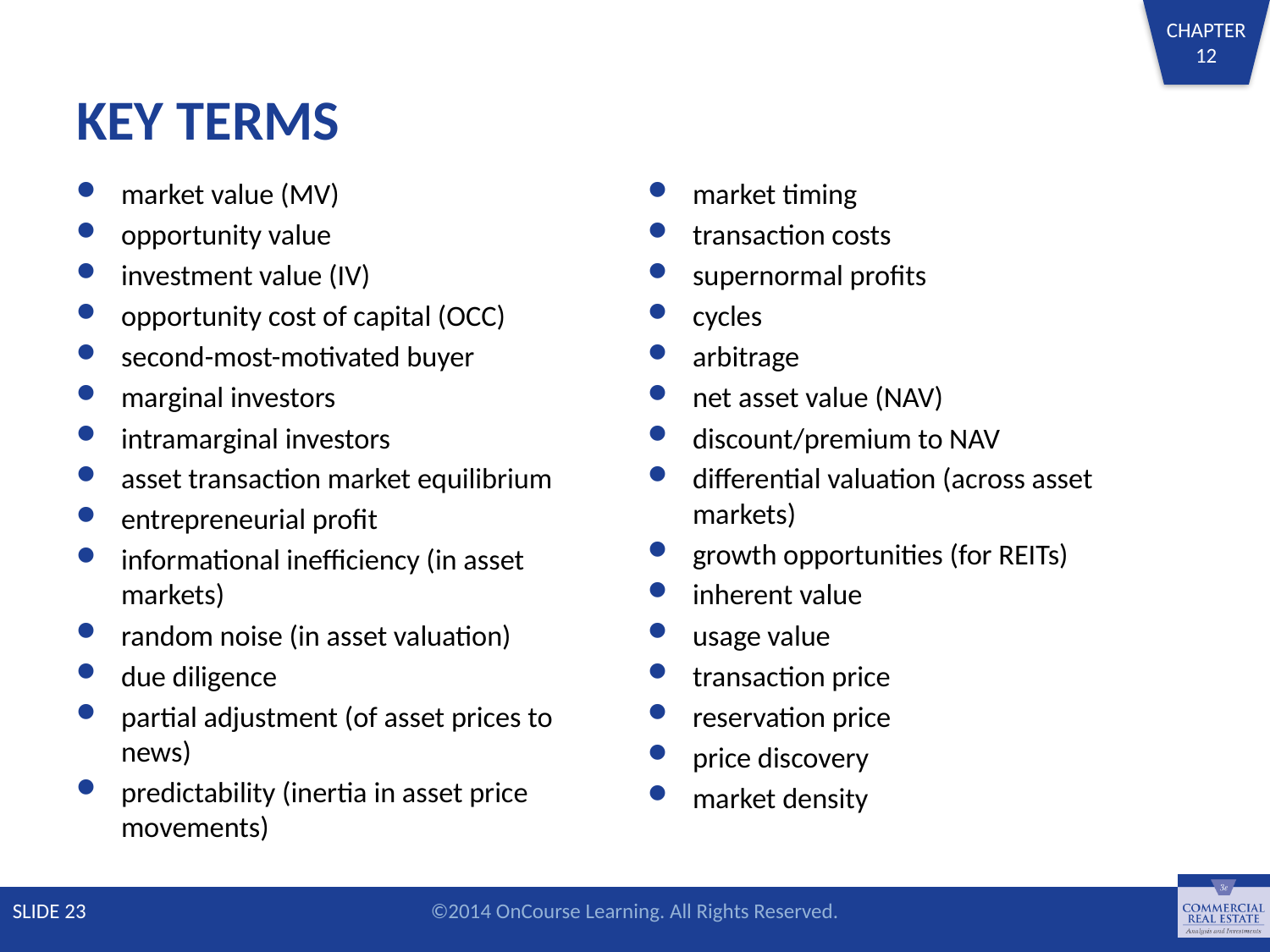

# KEY TERMS
market value (MV)
opportunity value
investment value (IV)
opportunity cost of capital (OCC)
second-most-motivated buyer
marginal investors
intramarginal investors
asset transaction market equilibrium
entrepreneurial profit
informational inefficiency (in asset markets)
random noise (in asset valuation)
due diligence
partial adjustment (of asset prices to news)
predictability (inertia in asset price movements)
market timing
transaction costs
supernormal profits
cycles
arbitrage
net asset value (NAV)
discount/premium to NAV
differential valuation (across asset markets)
growth opportunities (for REITs)
inherent value
usage value
transaction price
reservation price
price discovery
market density
SLIDE 23